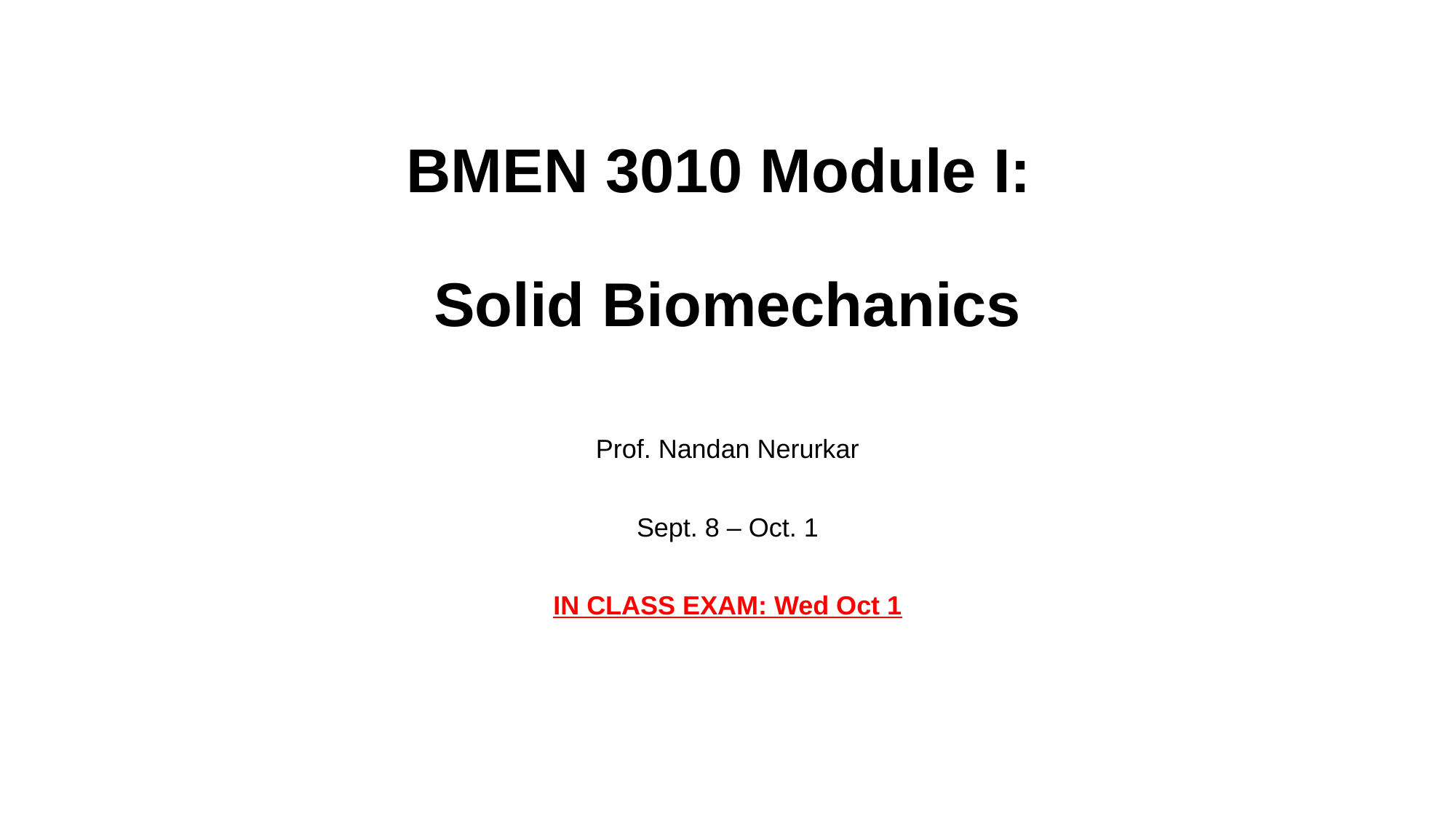

# BMEN 3010 Module I: Solid Biomechanics
Prof. Nandan Nerurkar

Sept. 8 – Oct. 1

IN CLASS EXAM: Wed Oct 1